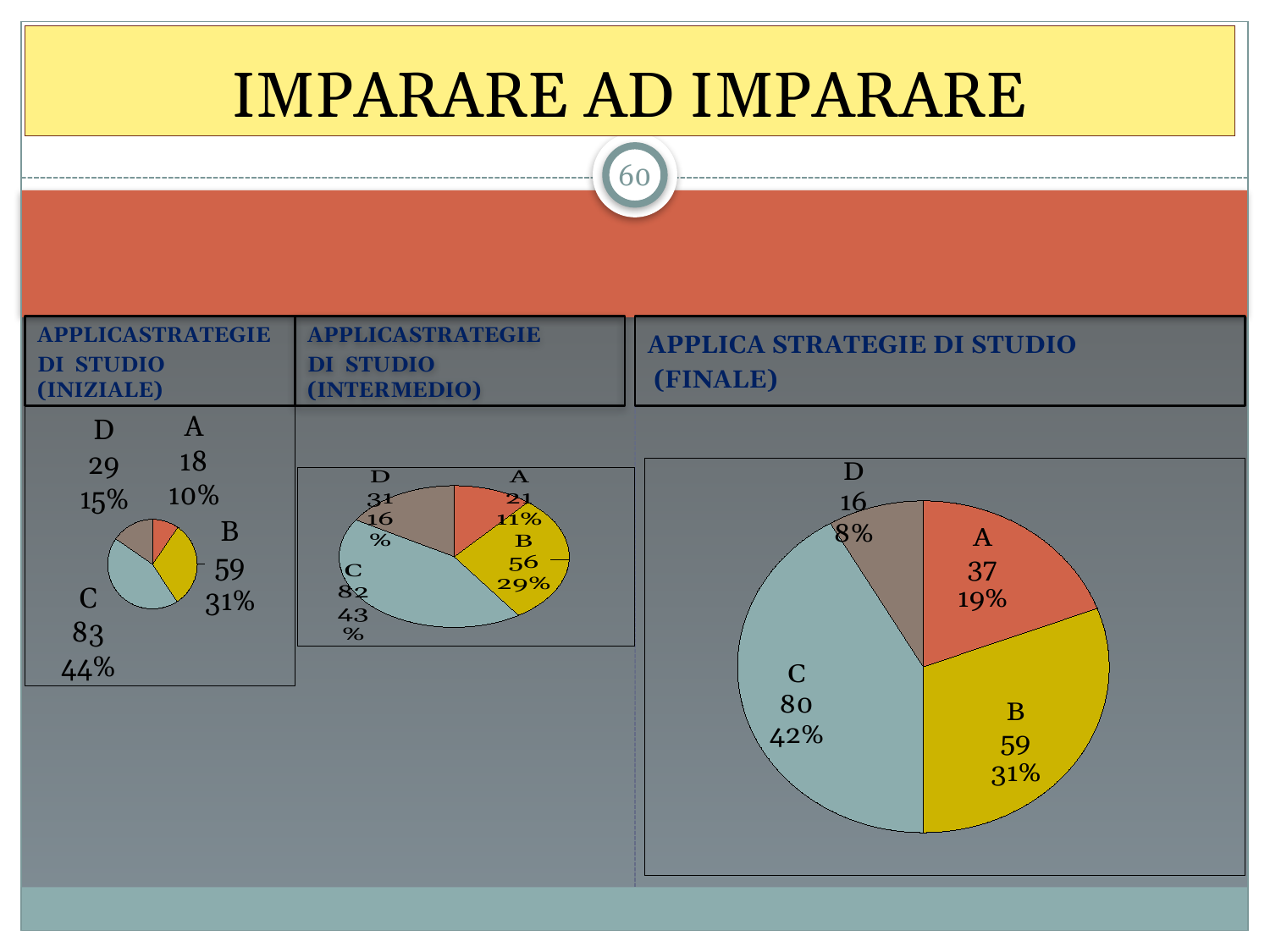

# IMPARARE AD IMPARARE
60
APPLICASTRATEGIE
DI  STUDIO (INIZIALE)
APPLICASTRATEGIE
DI  STUDIO (INTERMEDIO)
APPLICA STRATEGIE DI STUDIO
 (FINALE)

### Chart

| Category | Vendite |
|---|---|
| A | 18.0 |
| B | 59.0 |
| C | 83.0 |
| D | 29.0 |

### Chart

| Category | Vendite |
|---|---|
| A | 21.0 |
| B | 56.0 |
| C | 82.0 |
| D | 31.0 |

### Chart

| Category | Vendite |
|---|---|
| A | 37.0 |
| B | 59.0 |
| C | 80.0 |
| D | 16.0 |